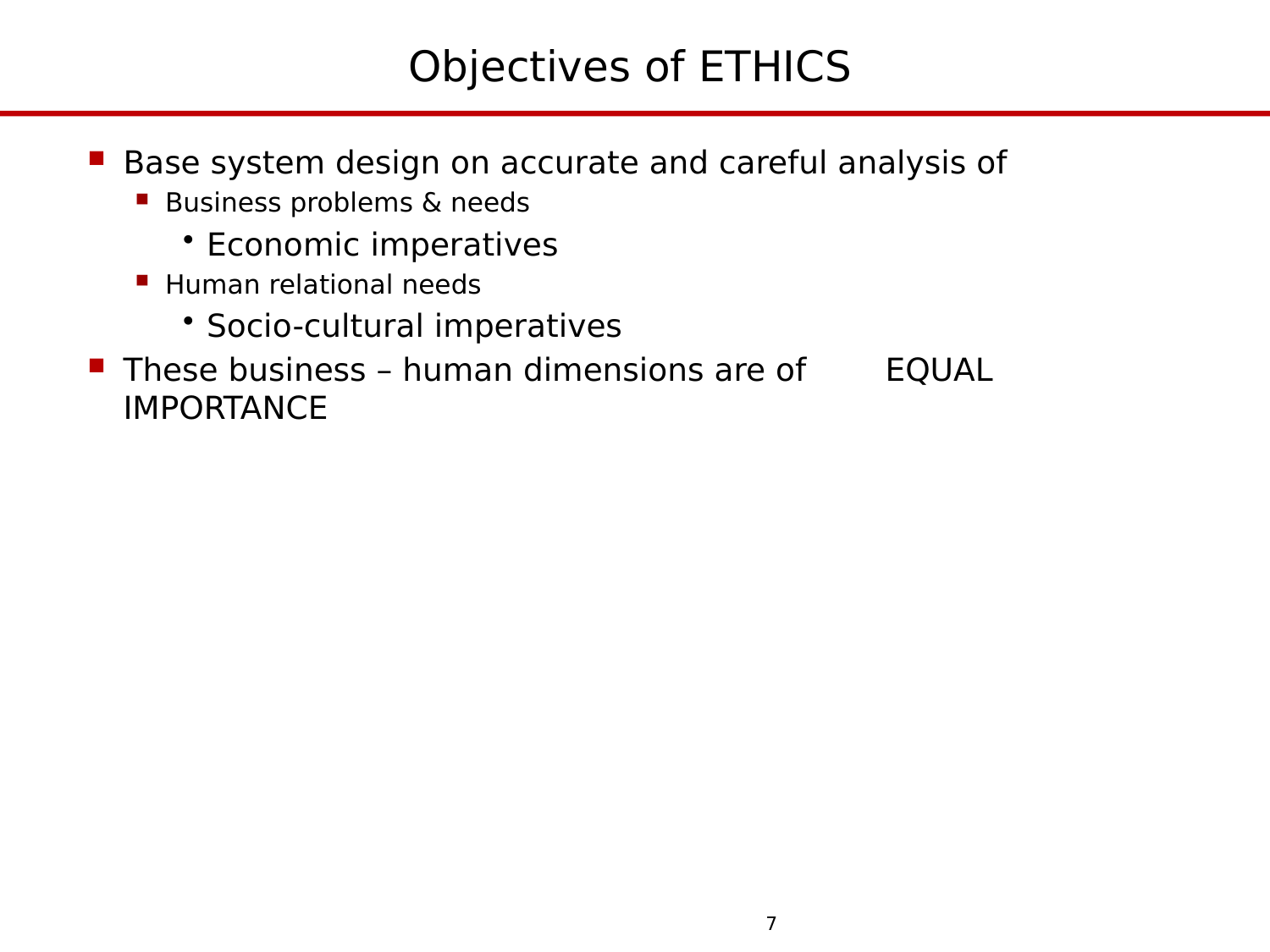

# Objectives of ETHICS
Base system design on accurate and careful analysis of
Business problems & needs
Economic imperatives
Human relational needs
Socio-cultural imperatives
These business – human dimensions are of 	EQUAL IMPORTANCE

7